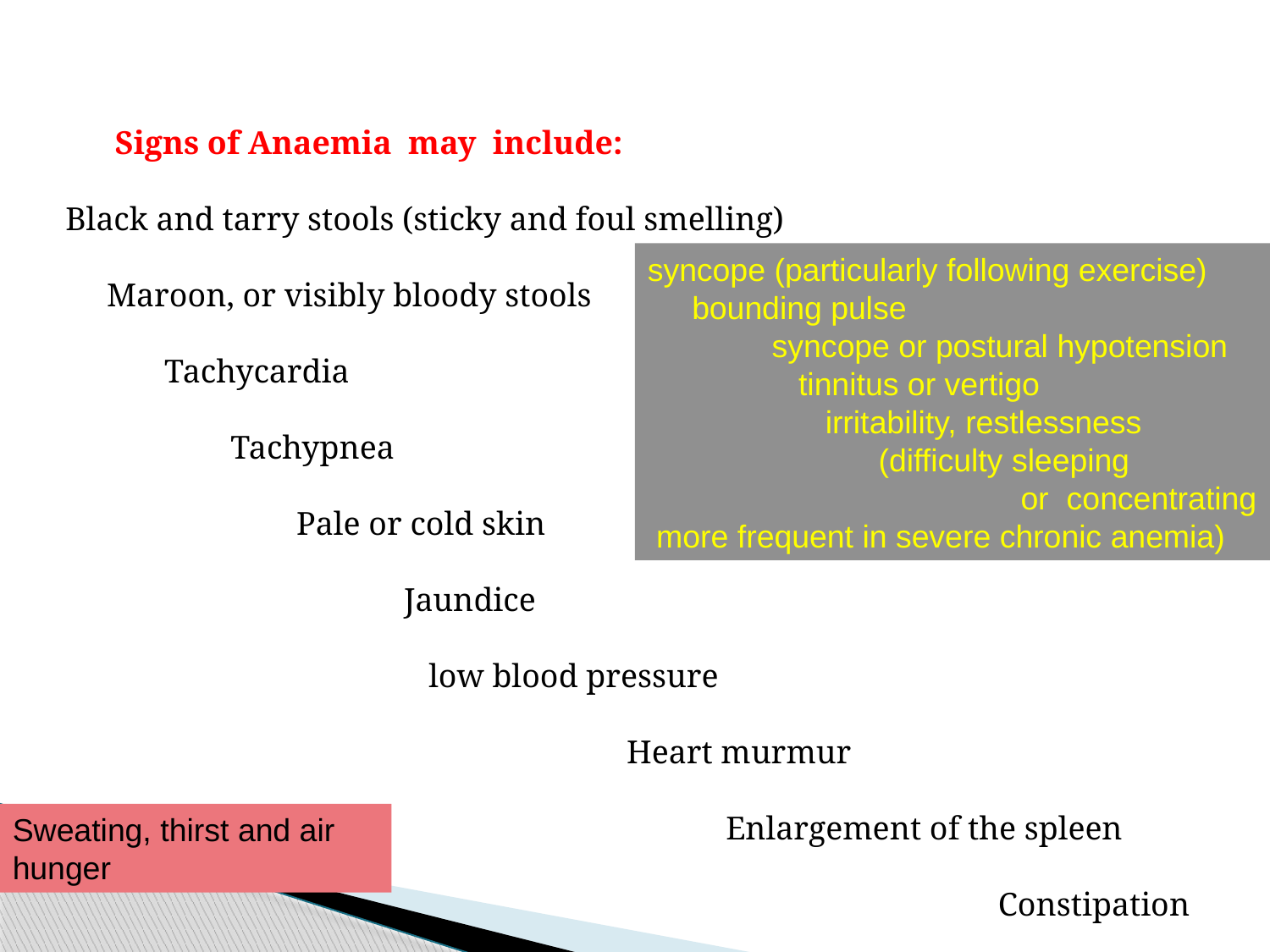

Signs of Anaemia  may  include:

Black and tarry stools (sticky and foul smelling)

     Maroon, or visibly bloody stools

            Tachycardia

                    Tachypnea

                            Pale or cold skin

                                         Jaundice

                                            low blood pressure
                                                                    Heart murmur
                                                                                Enlargement of the spleen

                                                                                                                 Constipation

syncope (particularly following exercise)
     bounding pulse
              syncope or postural hypotension
                 tinnitus or vertigo
                    irritability, restlessness
                          (difficulty sleeping
                                          or  concentrating  more frequent in severe chronic anemia)
Sweating, thirst and air hunger